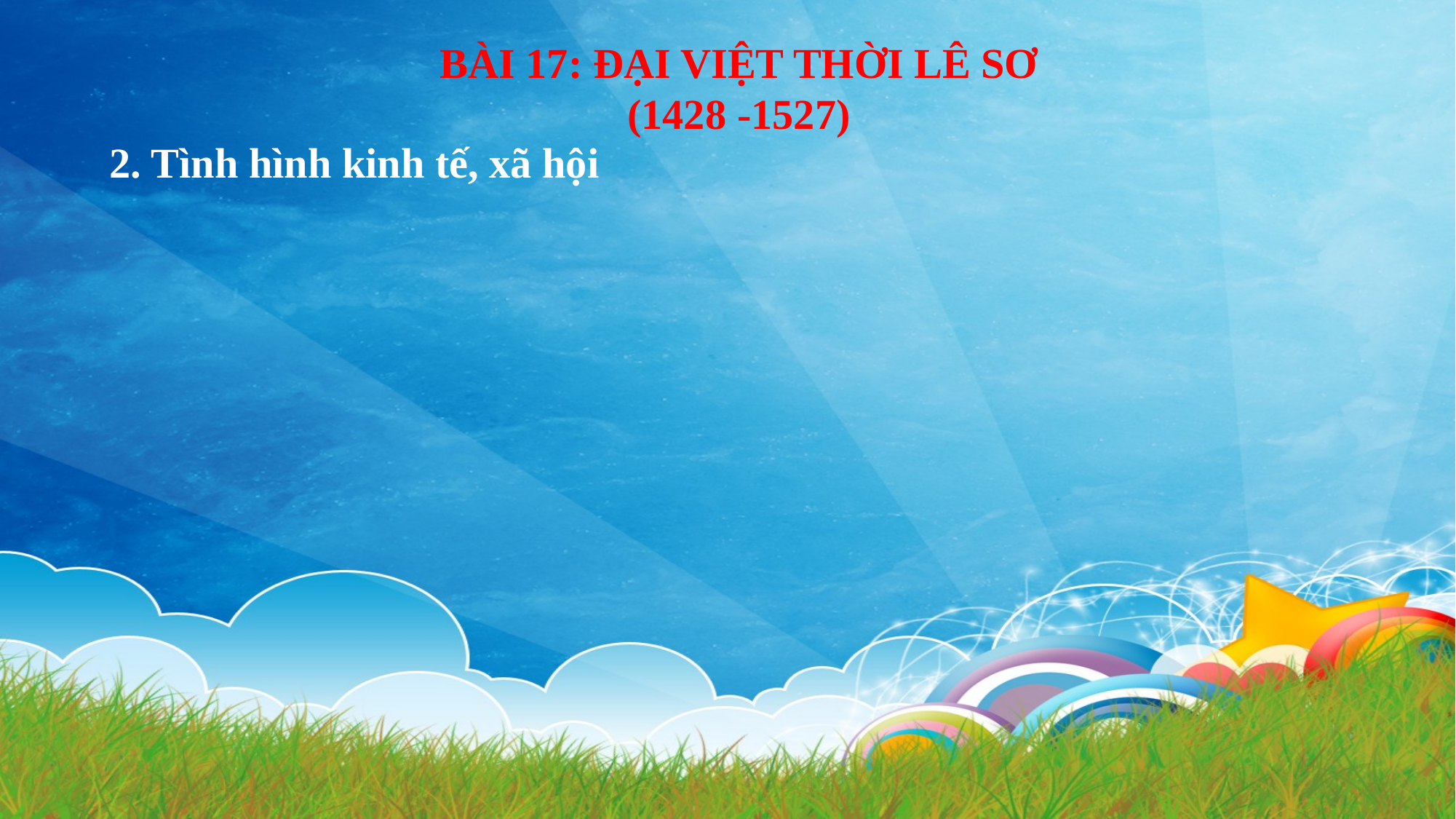

BÀI 17: ĐẠI VIỆT THỜI LÊ SƠ
(1428 -1527)
2. Tình hình kinh tế, xã hội